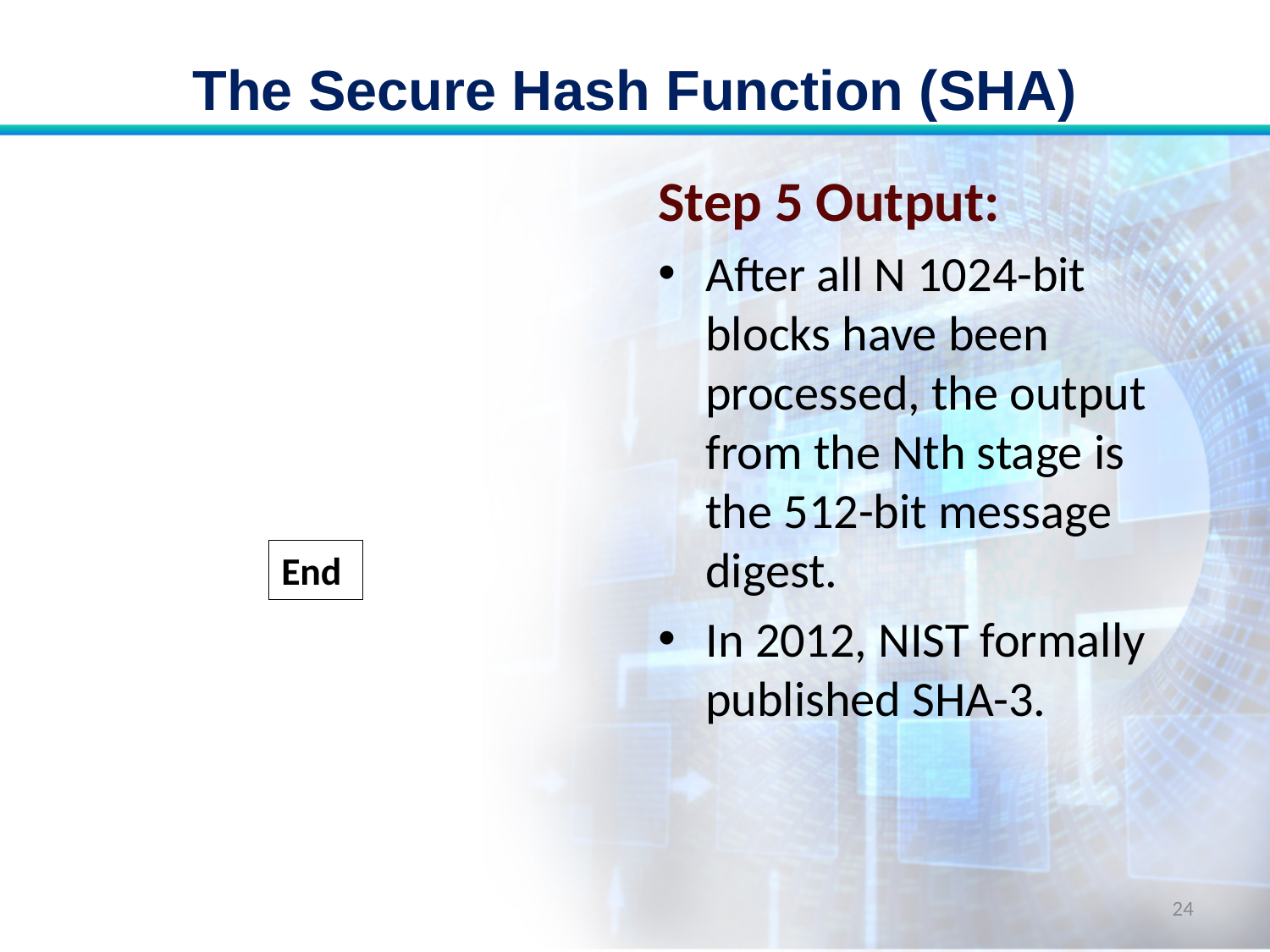

# The Secure Hash Function (SHA)
Step 5 Output:
After all N 1024-bit blocks have been processed, the output from the Nth stage is the 512-bit message digest.
In 2012, NIST formally published SHA-3.
End
24